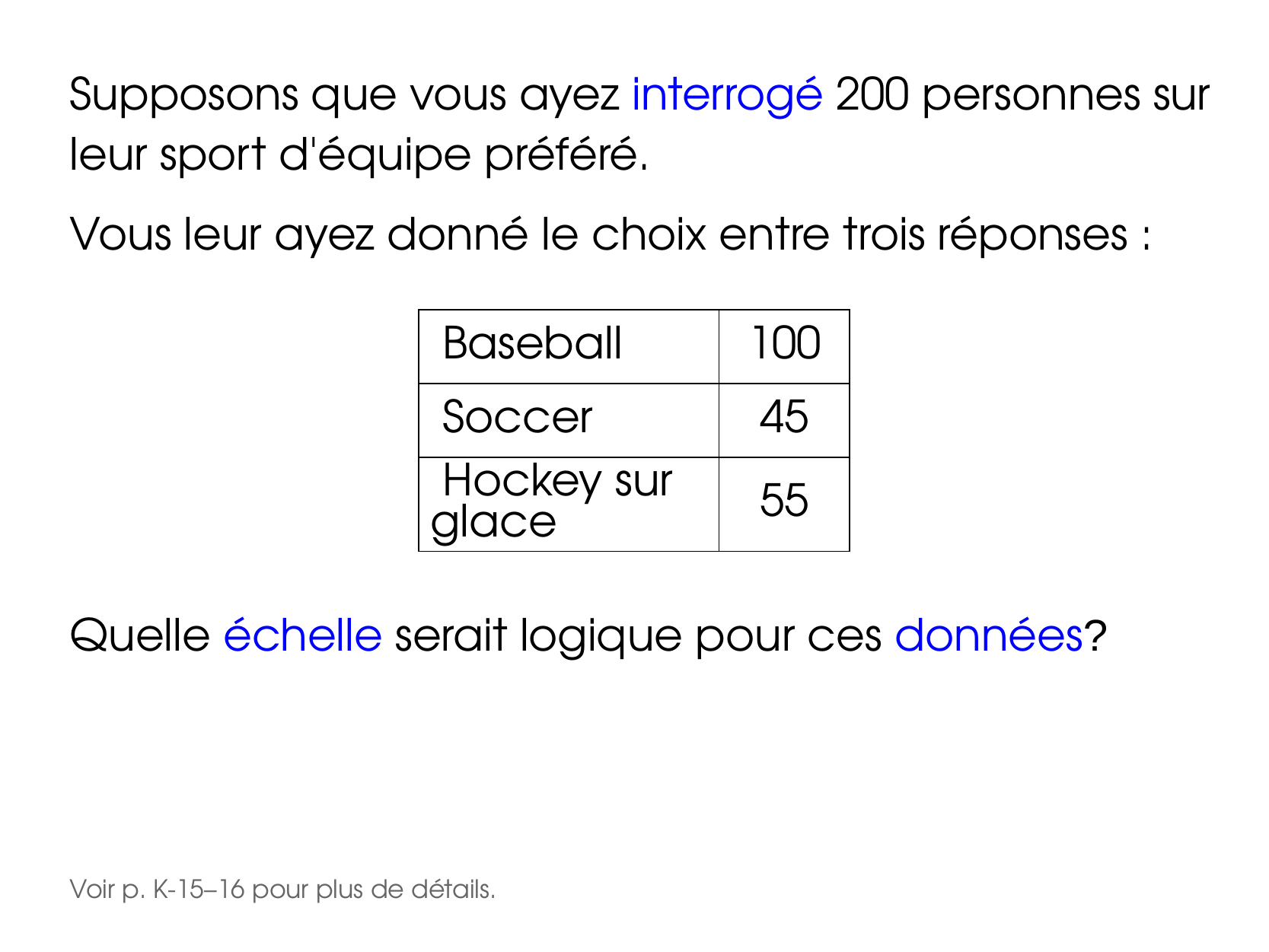

Supposons que vous ayez interrogé 200 personnes sur leur sport d'équipe préféré.
Vous leur ayez donné le choix entre trois réponses :
| Baseball | 100 |
| --- | --- |
| Soccer | 45 |
| Hockey sur glace | 55 |
Quelle échelle serait logique pour ces données?
Voir p. K-15–16 pour plus de détails.